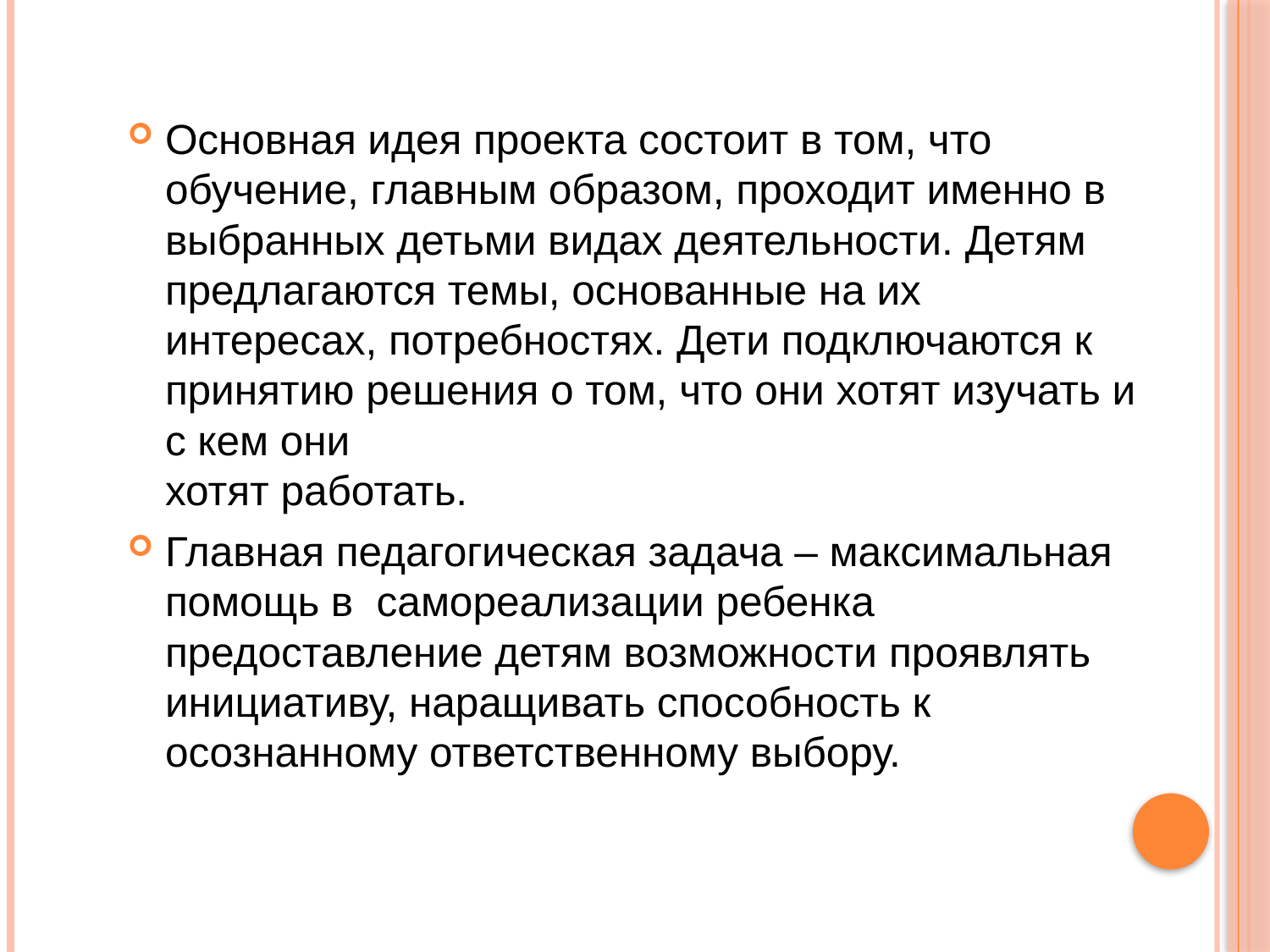

Основная идея проекта состоит в том, что обучение, главным образом, проходит именно в выбранных детьми видах деятельности. Детям предлагаются темы, основанные на их интересах, потребностях. Дети подключаются к принятию решения о том, что они хотят изучать и с кем они 
хотят работать.
Главная педагогическая задача – максимальная помощь в  самореализации ребенка предоставление детям возможности проявлять инициативу, наращивать способность к осознанному ответственному выбору.